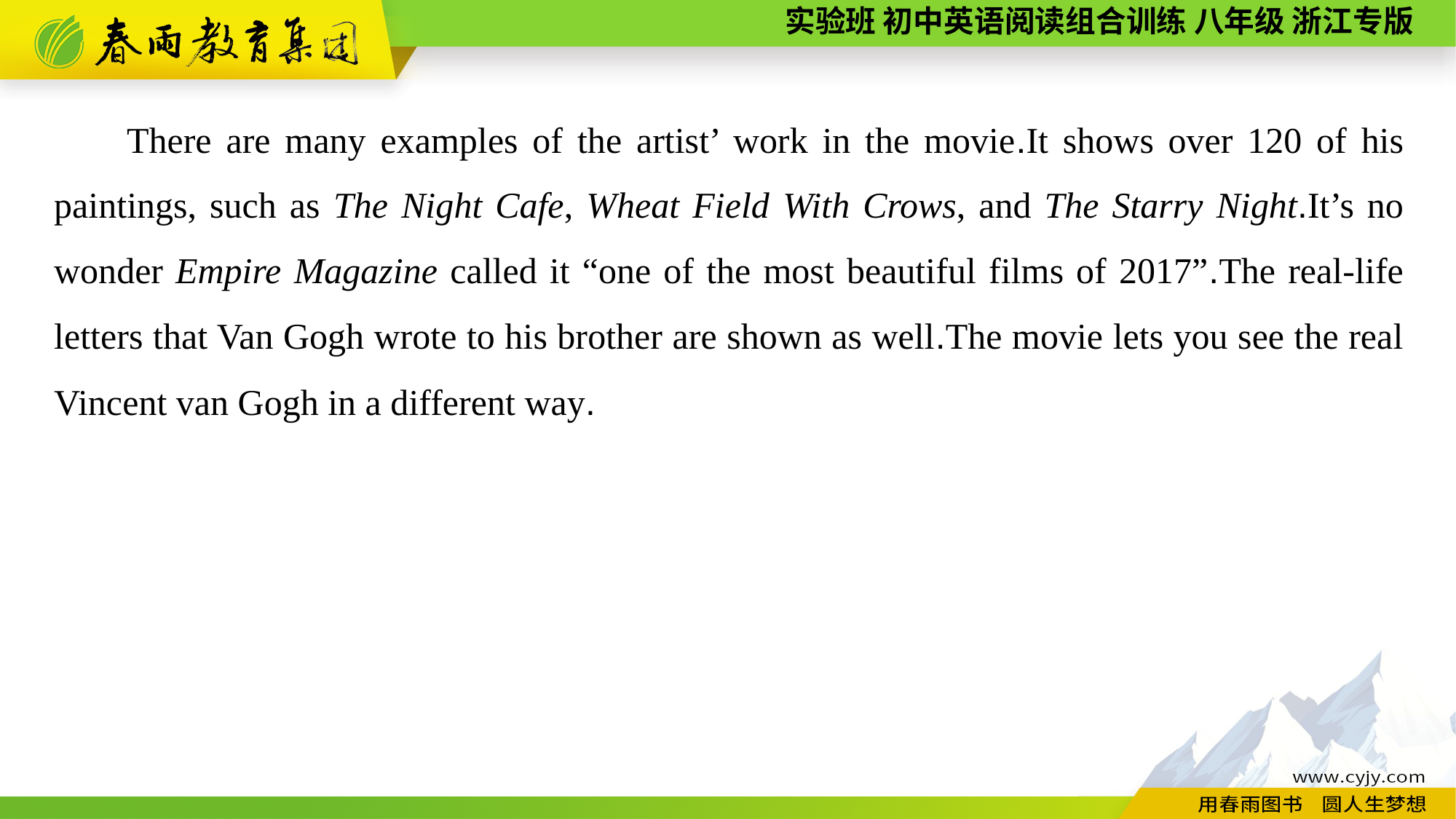

There are many examples of the artist’ work in the movie.It shows over 120 of his paintings, such as The Night Cafe, Wheat Field With Crows, and The Starry Night.It’s no wonder Empire Magazine called it “one of the most beautiful films of 2017”.The real-life letters that Van Gogh wrote to his brother are shown as well.The movie lets you see the real Vincent van Gogh in a different way.